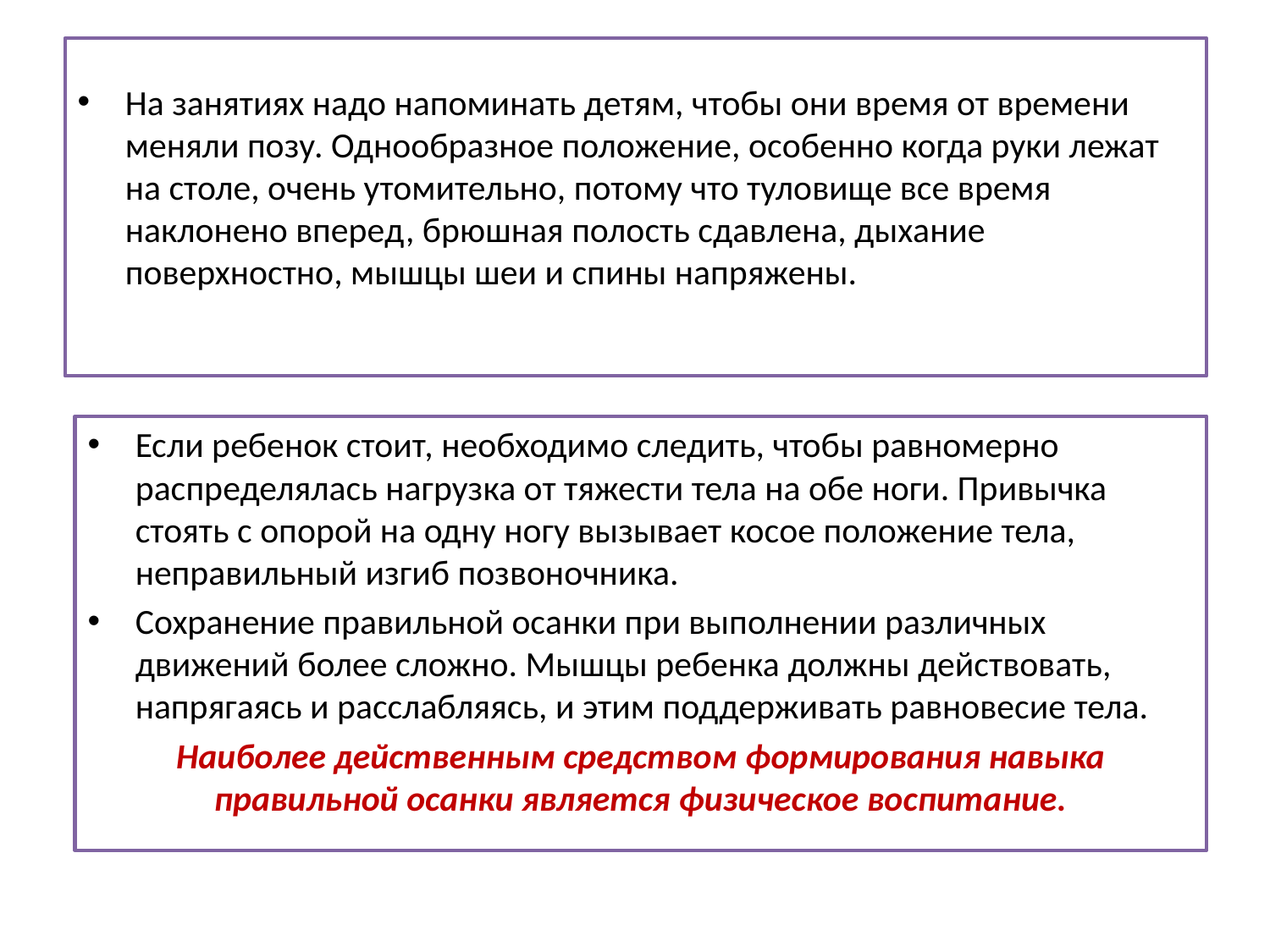

# На занятиях надо напоминать детям, чтобы они время от времени меняли позу. Однообразное положение, особенно когда руки лежат на столе, очень утомительно, потому что туловище все время наклонено вперед, брюшная полость сдавлена, дыхание поверхностно, мышцы шеи и спины напряжены.
Если ребенок стоит, необходимо следить, чтобы равномерно распределялась нагрузка от тяжести тела на обе ноги. Привычка стоять с опорой на одну ногу вызывает косое положение тела, неправильный изгиб позвоночника.
Сохранение правильной осанки при выполнении различных движений более сложно. Мышцы ребенка должны действовать, напрягаясь и расслабляясь, и этим поддерживать равновесие тела.
Наиболее действенным средством формирования навыка правильной осанки является физическое воспитание.